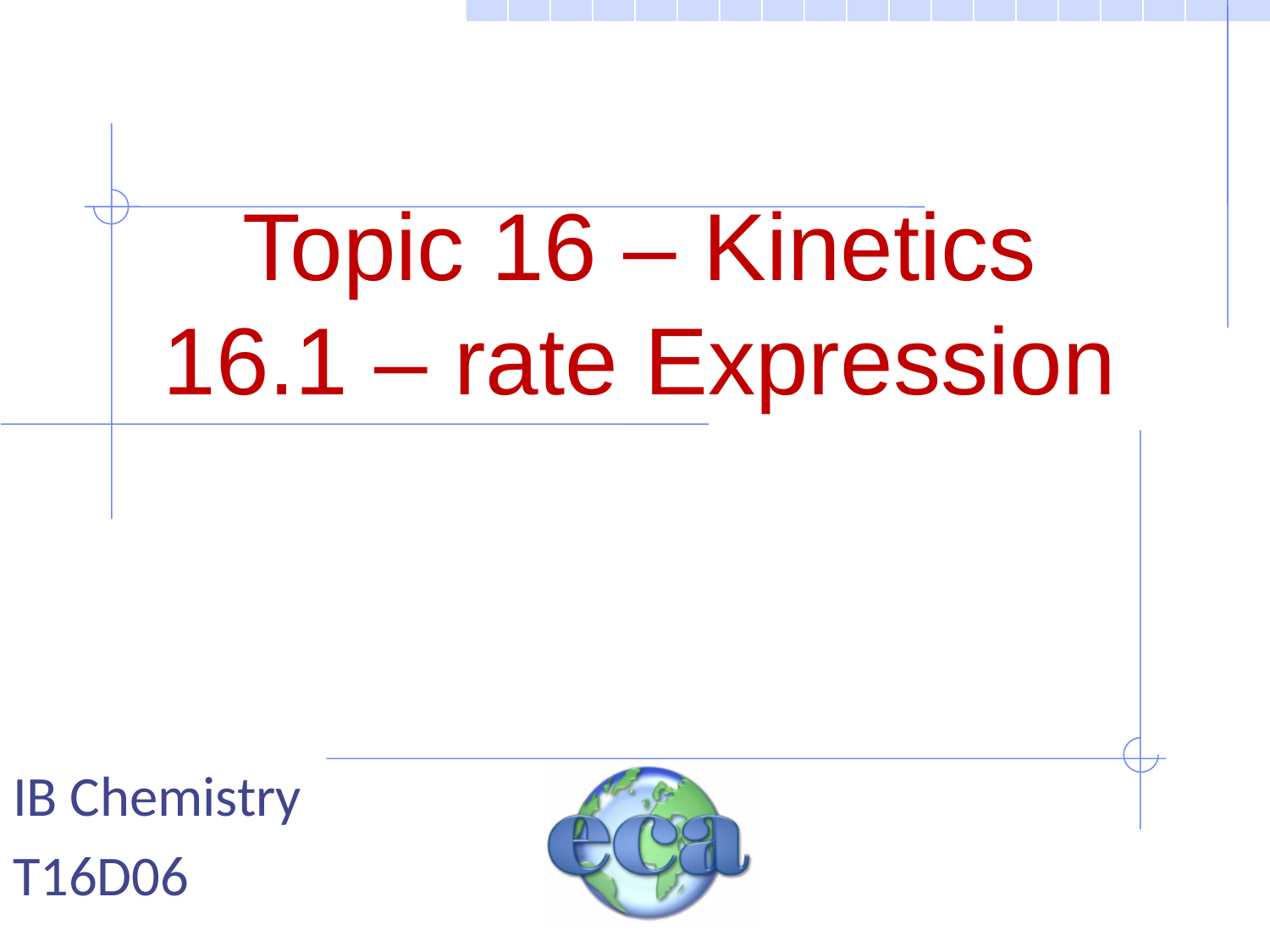

# Topic 16 – Kinetics 16.1 – rate Expression
IB Chemistry
T16D06